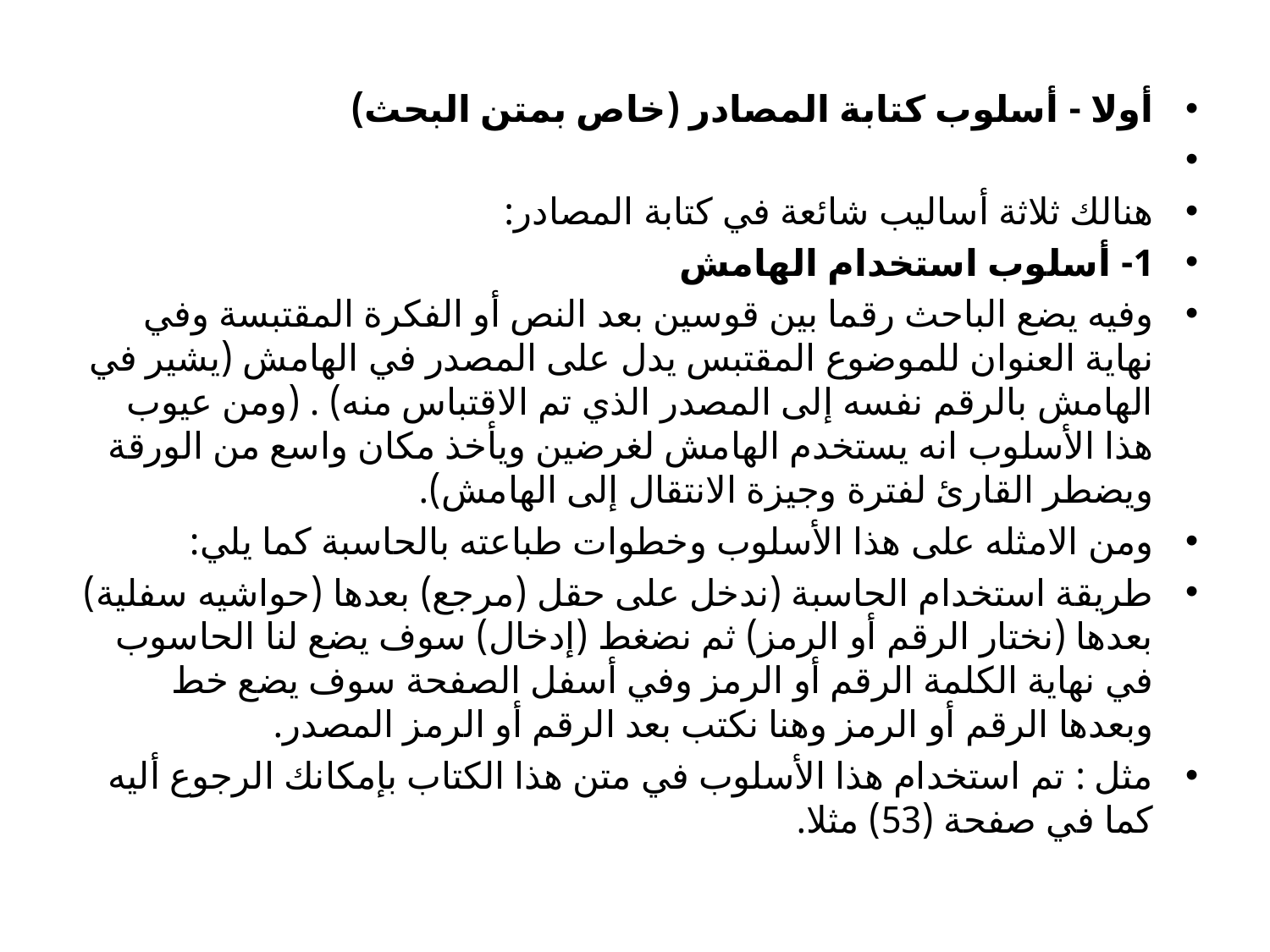

أولا - أسلوب كتابة المصادر (خاص بمتن البحث)

هنالك ثلاثة أساليب شائعة في كتابة المصادر:
1- أسلوب استخدام الهامش
وفيه يضع الباحث رقما بين قوسين بعد النص أو الفكرة المقتبسة وفي نهاية العنوان للموضوع المقتبس يدل على المصدر في الهامش (يشير في الهامش بالرقم نفسه إلى المصدر الذي تم الاقتباس منه) . (ومن عيوب هذا الأسلوب انه يستخدم الهامش لغرضين ويأخذ مكان واسع من الورقة ويضطر القارئ لفترة وجيزة الانتقال إلى الهامش).
ومن الامثله على هذا الأسلوب وخطوات طباعته بالحاسبة كما يلي:
طريقة استخدام الحاسبة (ندخل على حقل (مرجع) بعدها (حواشيه سفلية) بعدها (نختار الرقم أو الرمز) ثم نضغط (إدخال) سوف يضع لنا الحاسوب في نهاية الكلمة الرقم أو الرمز وفي أسفل الصفحة سوف يضع خط وبعدها الرقم أو الرمز وهنا نكتب بعد الرقم أو الرمز المصدر.
مثل : تم استخدام هذا الأسلوب في متن هذا الكتاب بإمكانك الرجوع أليه كما في صفحة (53) مثلا.